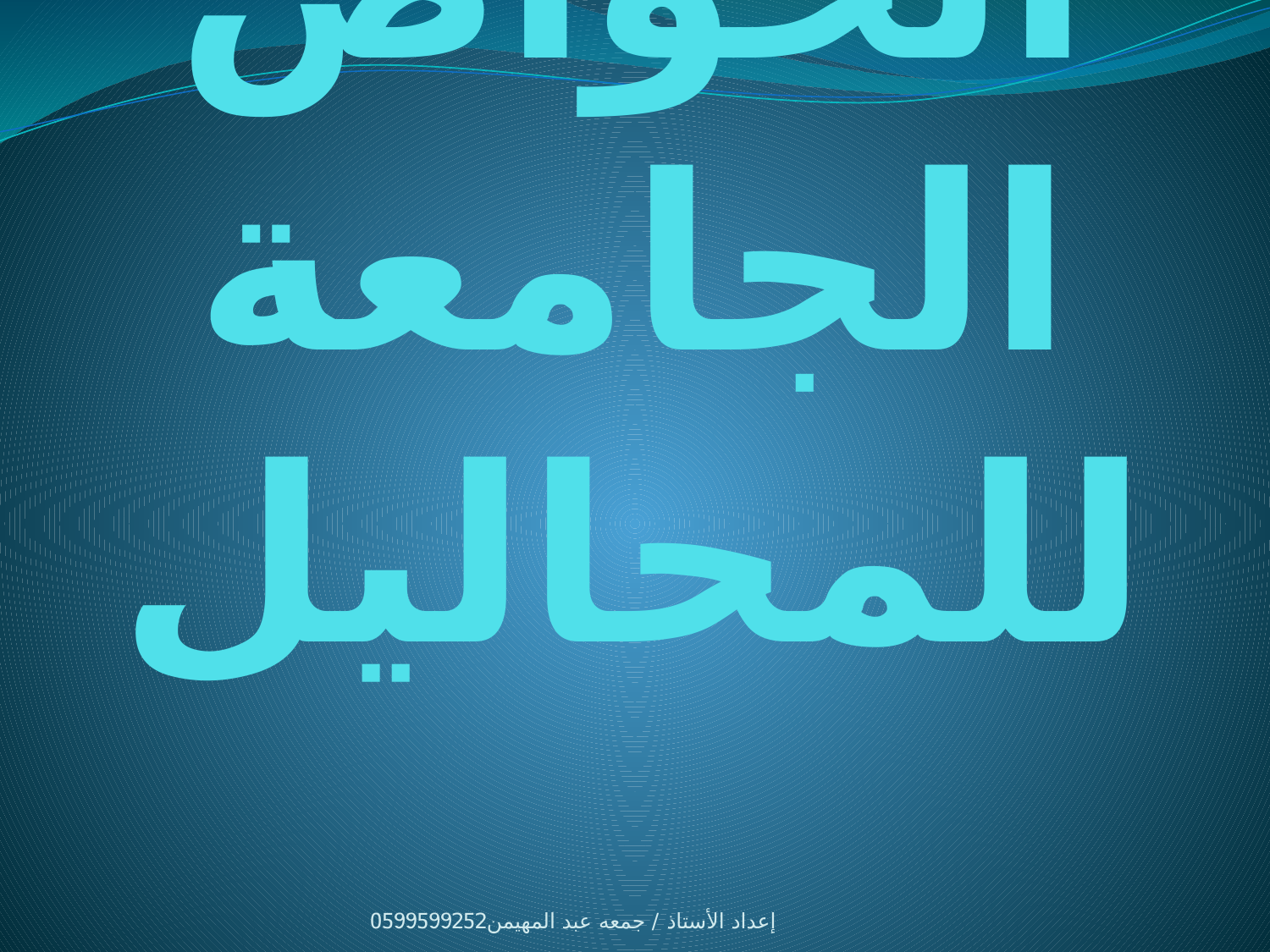

# الخواص الجامعة للمحاليل
إعداد الأستاذ / جمعه عبد المهيمن0599599252